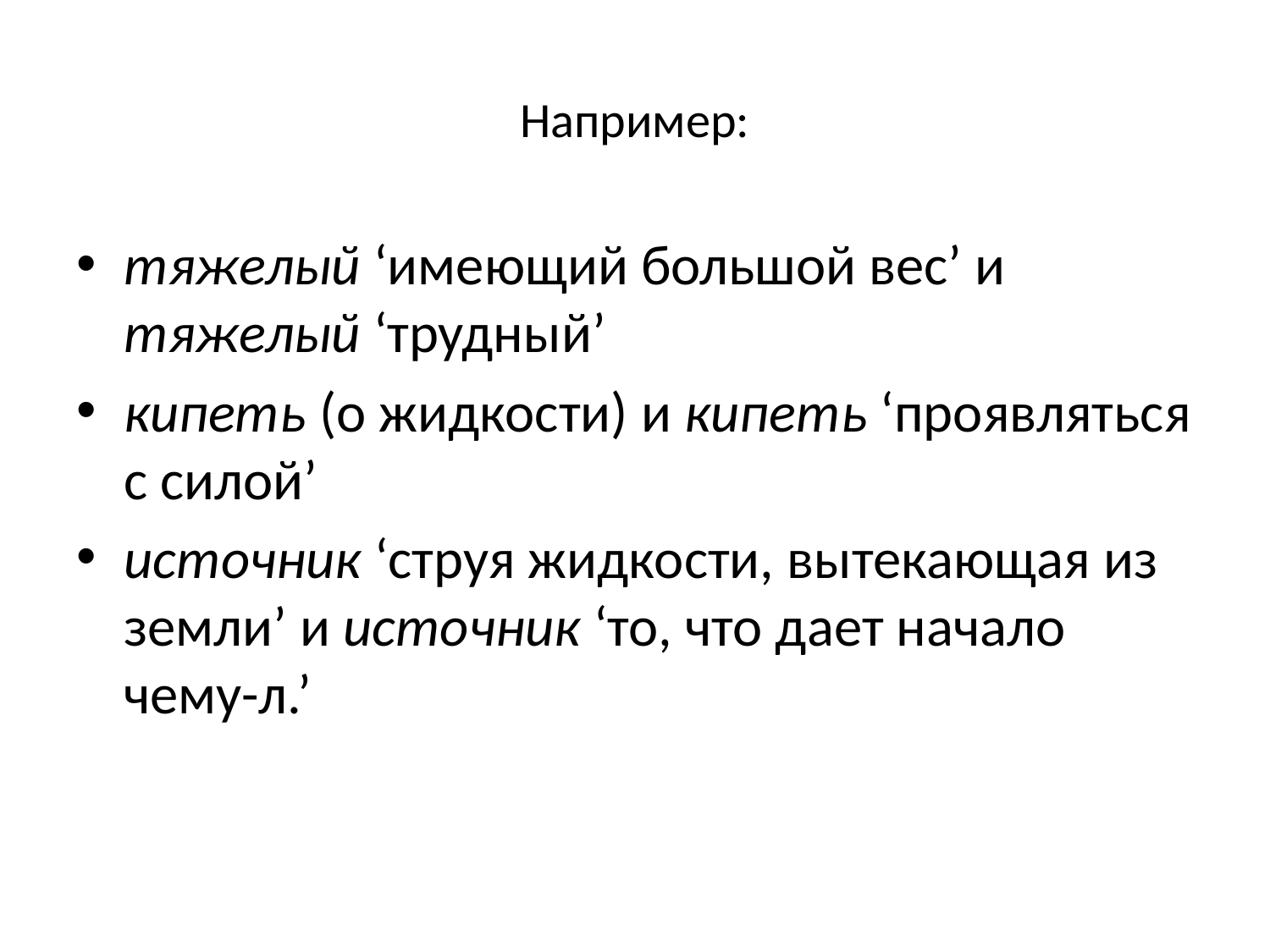

# Например:
тяжелый ‘имеющий большой вес’ и тяжелый ‘трудный’
кипеть (о жидкости) и кипеть ‘проявляться с силой’
источник ‘струя жидкости, вытекающая из земли’ и источник ‘то, что дает начало чему-л.’